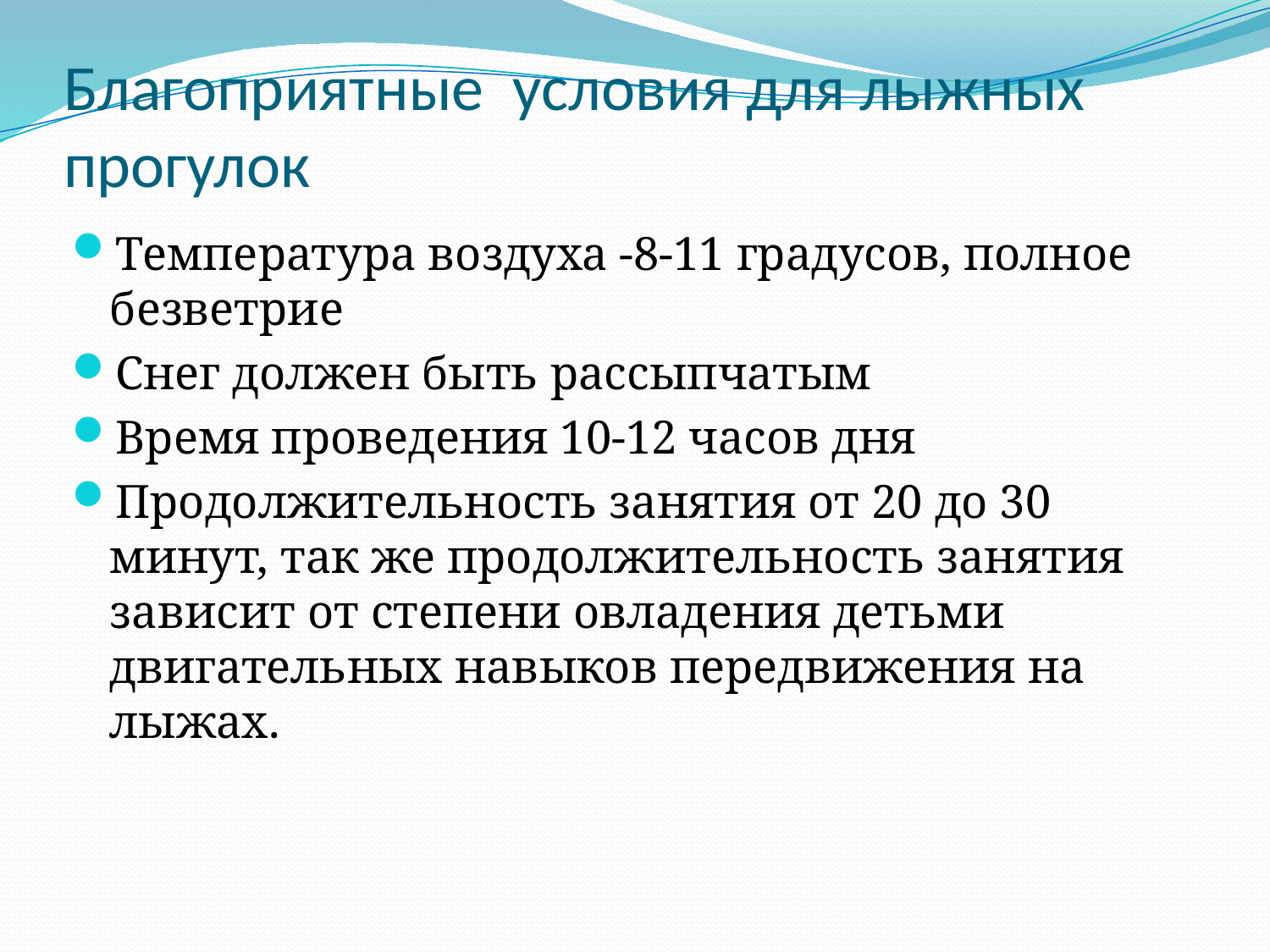

# Благоприятные  условия для лыжных прогулок
Температура воздуха -8-11 градусов, полное безветрие
Снег должен быть рассыпчатым
Время проведения 10-12 часов дня
Продолжительность занятия от 20 до 30 минут, так же продолжительность занятия зависит от степени овладения детьми двигательных навыков передвижения на лыжах.